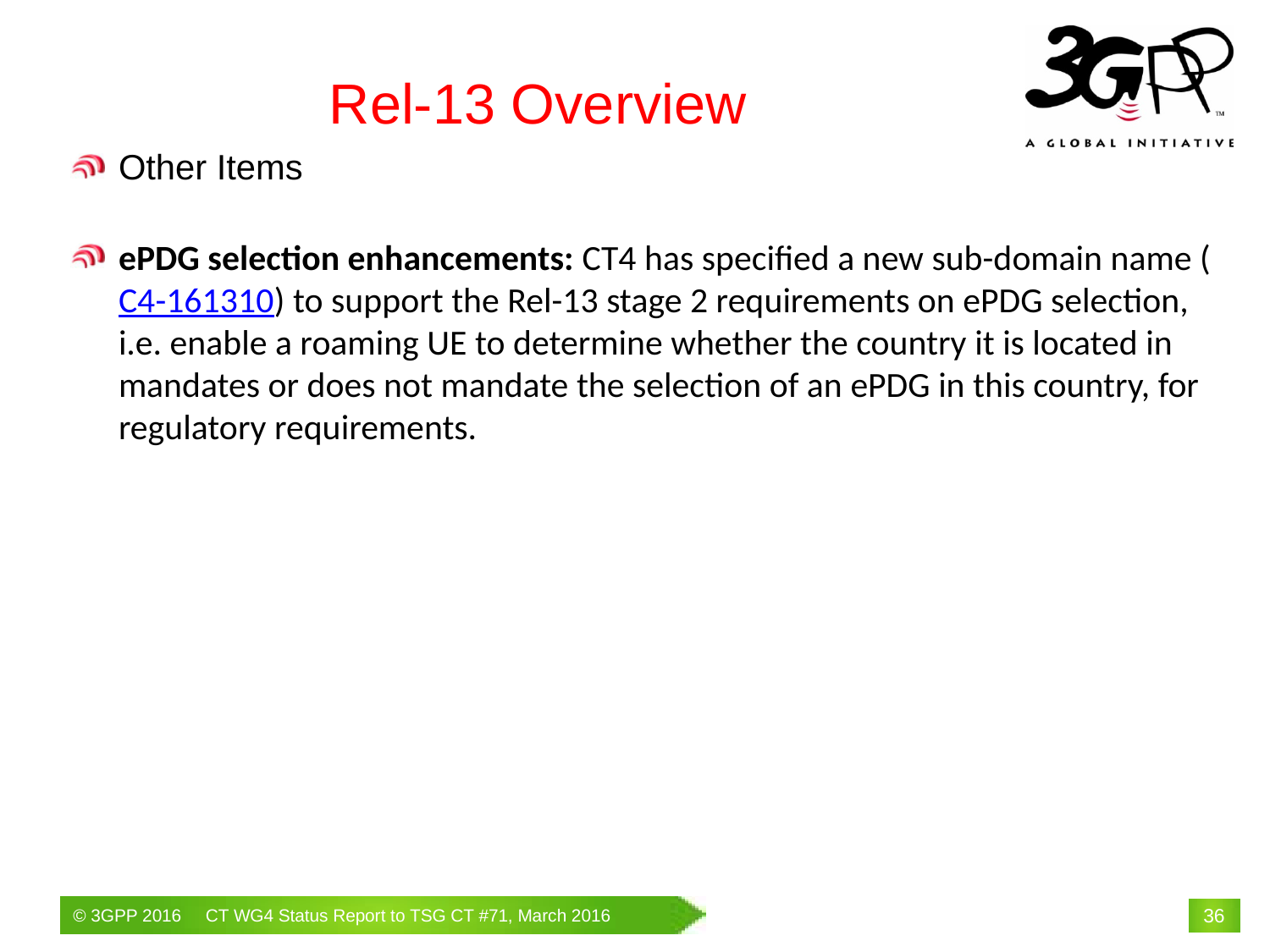

# Rel-13 Overview
Other Items

ePDG selection enhancements: CT4 has specified a new sub-domain name (C4-161310) to support the Rel-13 stage 2 requirements on ePDG selection, i.e. enable a roaming UE to determine whether the country it is located in mandates or does not mandate the selection of an ePDG in this country, for regulatory requirements.